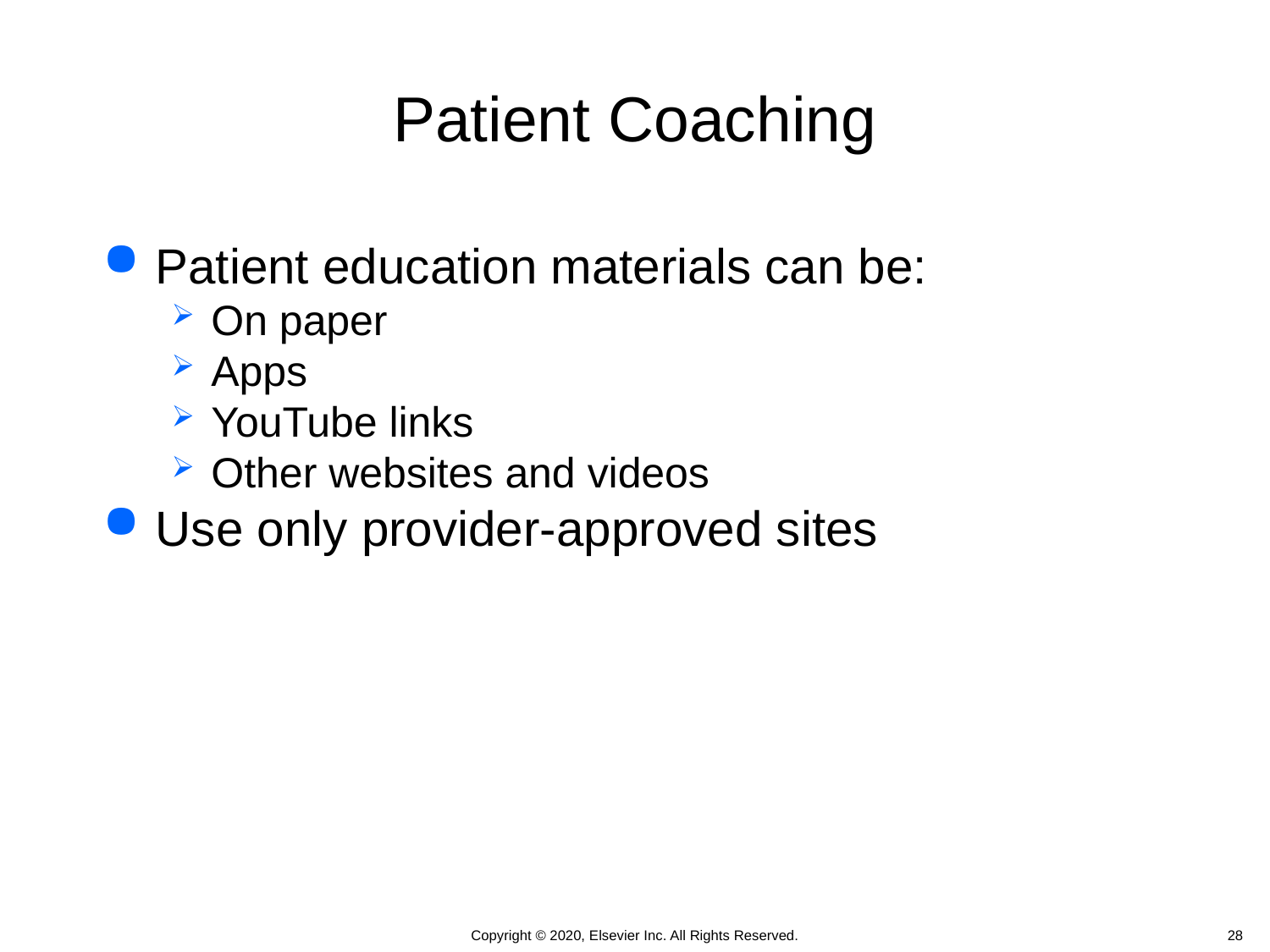

# Patient Coaching
Patient education materials can be:
On paper
Apps
YouTube links
Other websites and videos
Use only provider-approved sites
 28